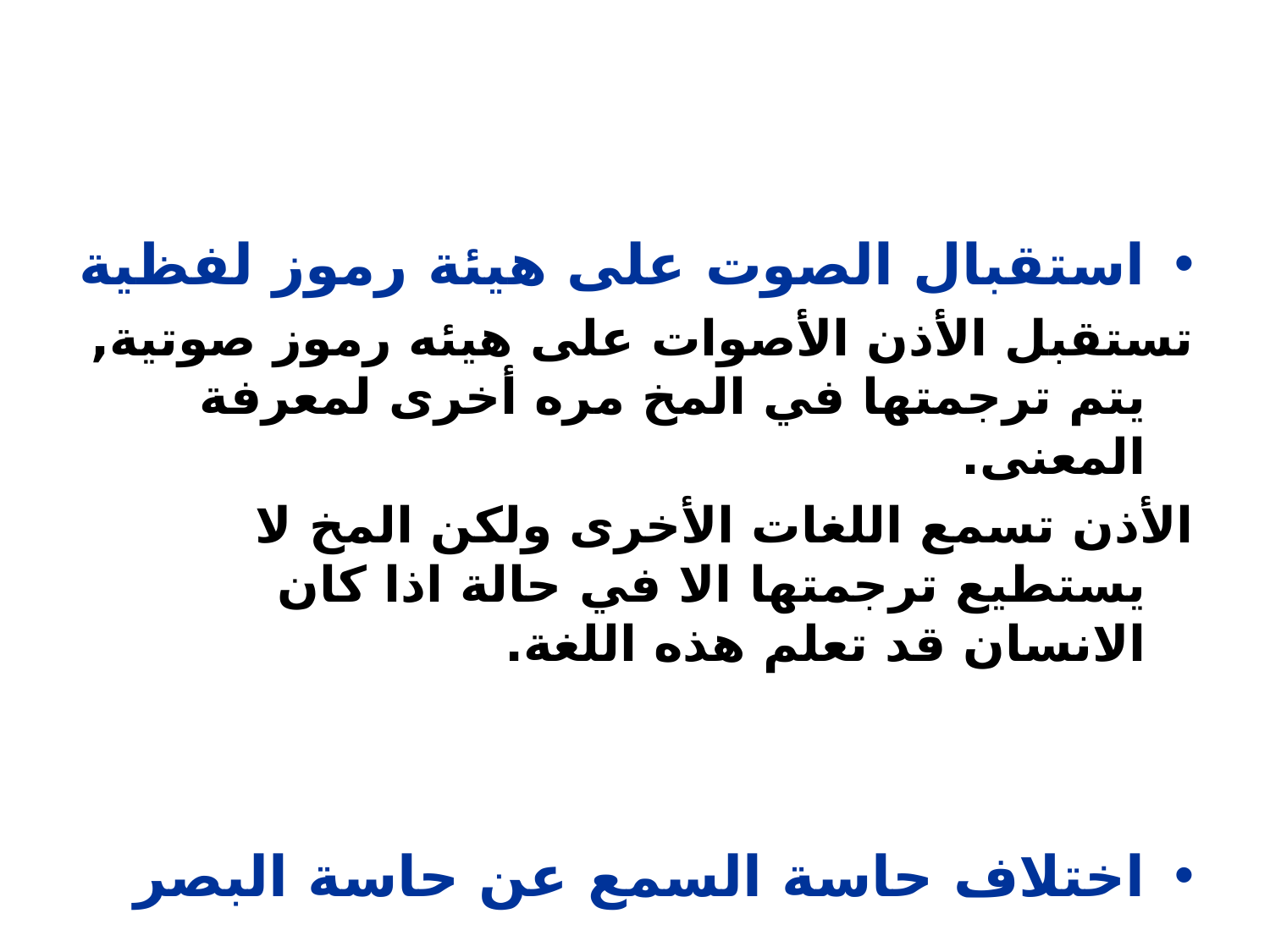

#
استقبال الصوت على هيئة رموز لفظية
تستقبل الأذن الأصوات على هيئه رموز صوتية, يتم ترجمتها في المخ مره أخرى لمعرفة المعنى.
الأذن تسمع اللغات الأخرى ولكن المخ لا يستطيع ترجمتها الا في حالة اذا كان  الانسان قد تعلم هذه اللغة.

اختلاف حاسة السمع عن حاسة البصر